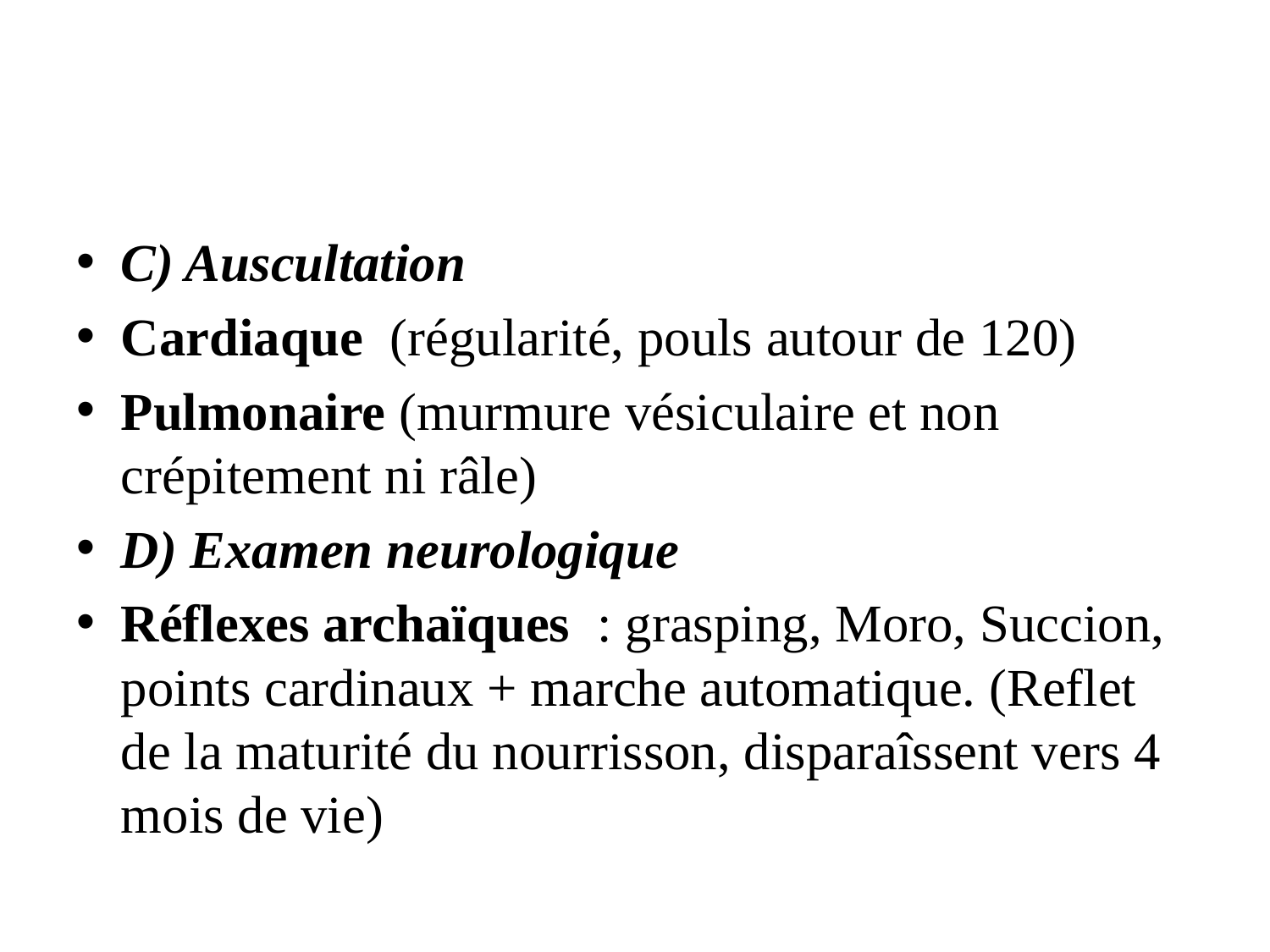

#
C) Auscultation
Cardiaque  (régularité, pouls autour de 120)
Pulmonaire (murmure vésiculaire et non crépitement ni râle)
D) Examen neurologique
Réflexes archaïques  : grasping, Moro, Succion, points cardinaux + marche automatique. (Reflet de la maturité du nourrisson, disparaîssent vers 4 mois de vie)